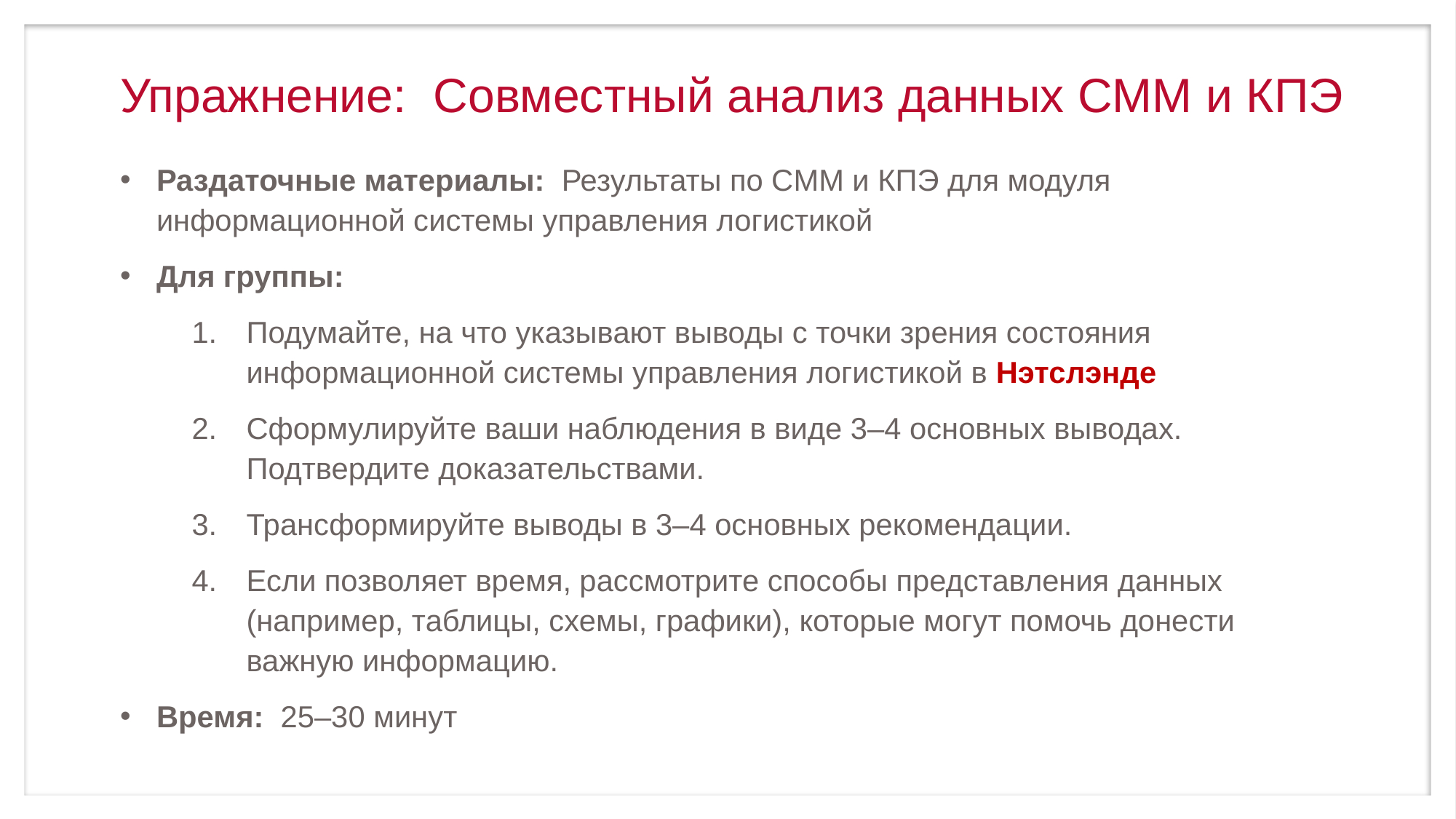

# Упражнение:  Совместный анализ данных СММ и КПЭ
Раздаточные материалы:  Результаты по CMM и КПЭ для модуля информационной системы управления логистикой
Для группы:
Подумайте, на что указывают выводы с точки зрения состояния информационной системы управления логистикой в Нэтслэнде
Сформулируйте ваши наблюдения в виде 3–4 основных выводах.  Подтвердите доказательствами.
Трансформируйте выводы в 3–4 основных рекомендации.
Если позволяет время, рассмотрите способы представления данных (например, таблицы, схемы, графики), которые могут помочь донести важную информацию.
Время:  25–30 минут